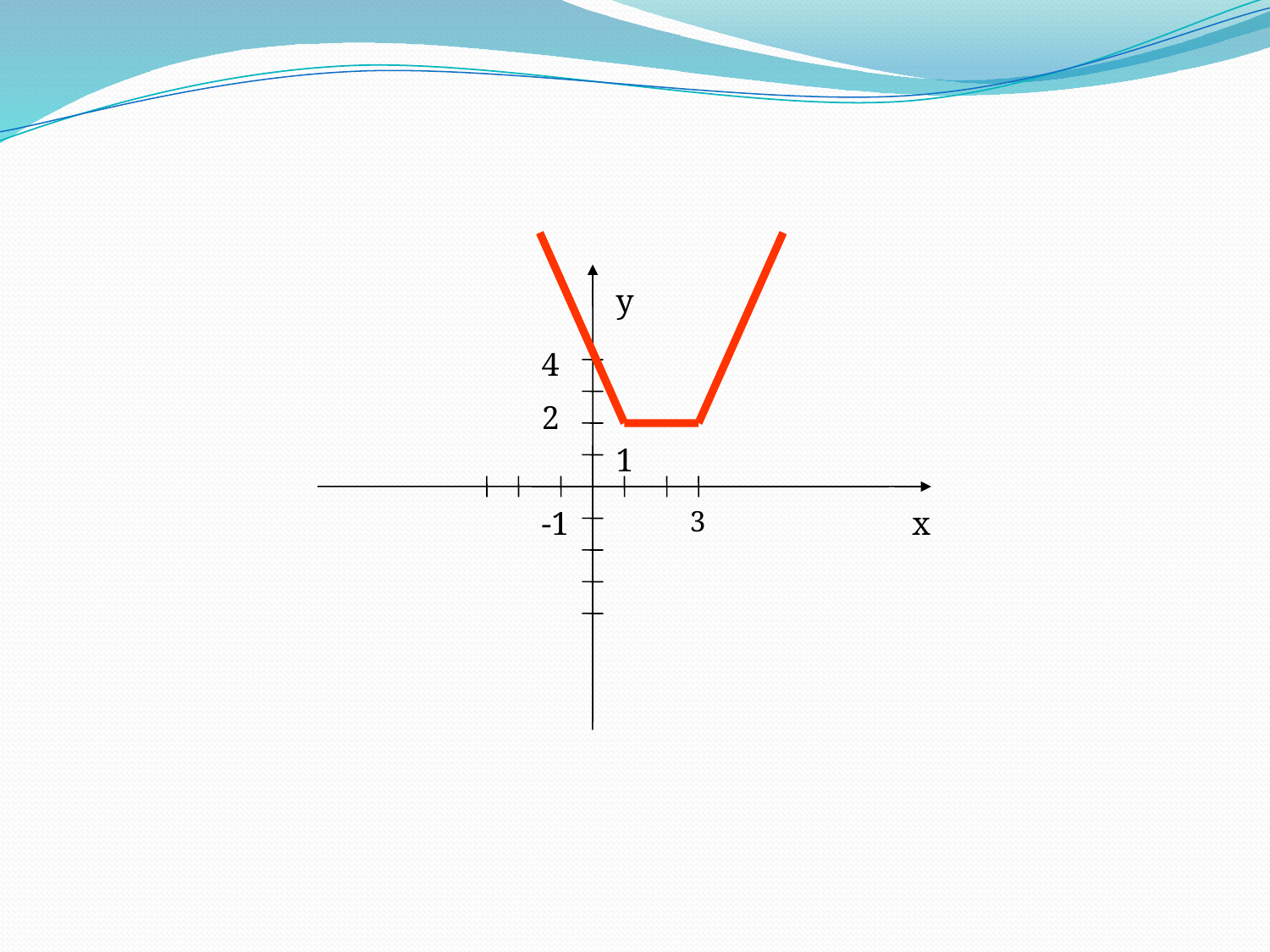

y
4

2

1

-1
3
x